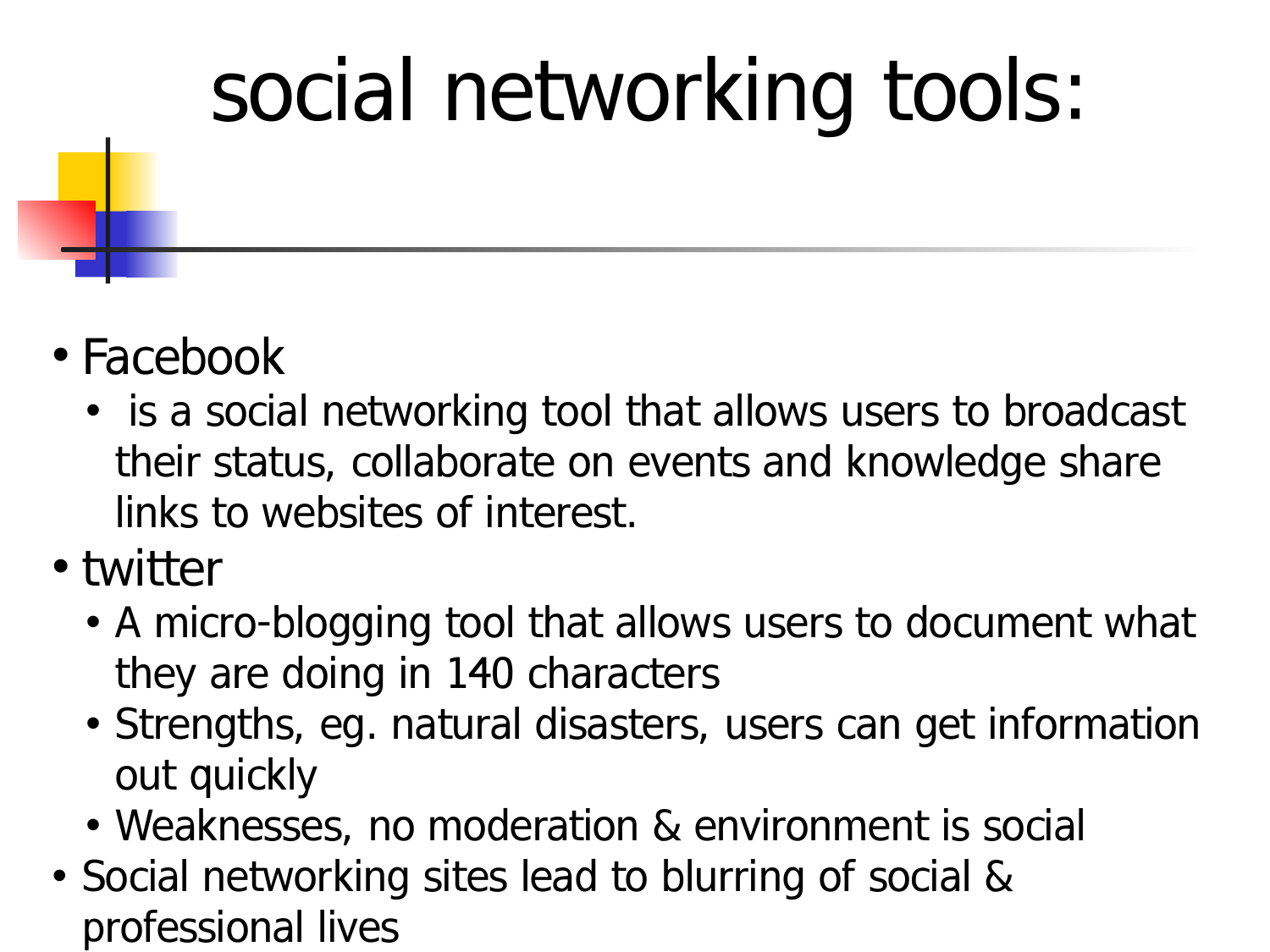

social networking tools:

Facebook
 is a social networking tool that allows users to broadcast their status, collaborate on events and knowledge share links to websites of interest.
twitter
A micro-blogging tool that allows users to document what they are doing in 140 characters
Strengths, eg. natural disasters, users can get information out quickly
Weaknesses, no moderation & environment is social
Social networking sites lead to blurring of social & professional lives